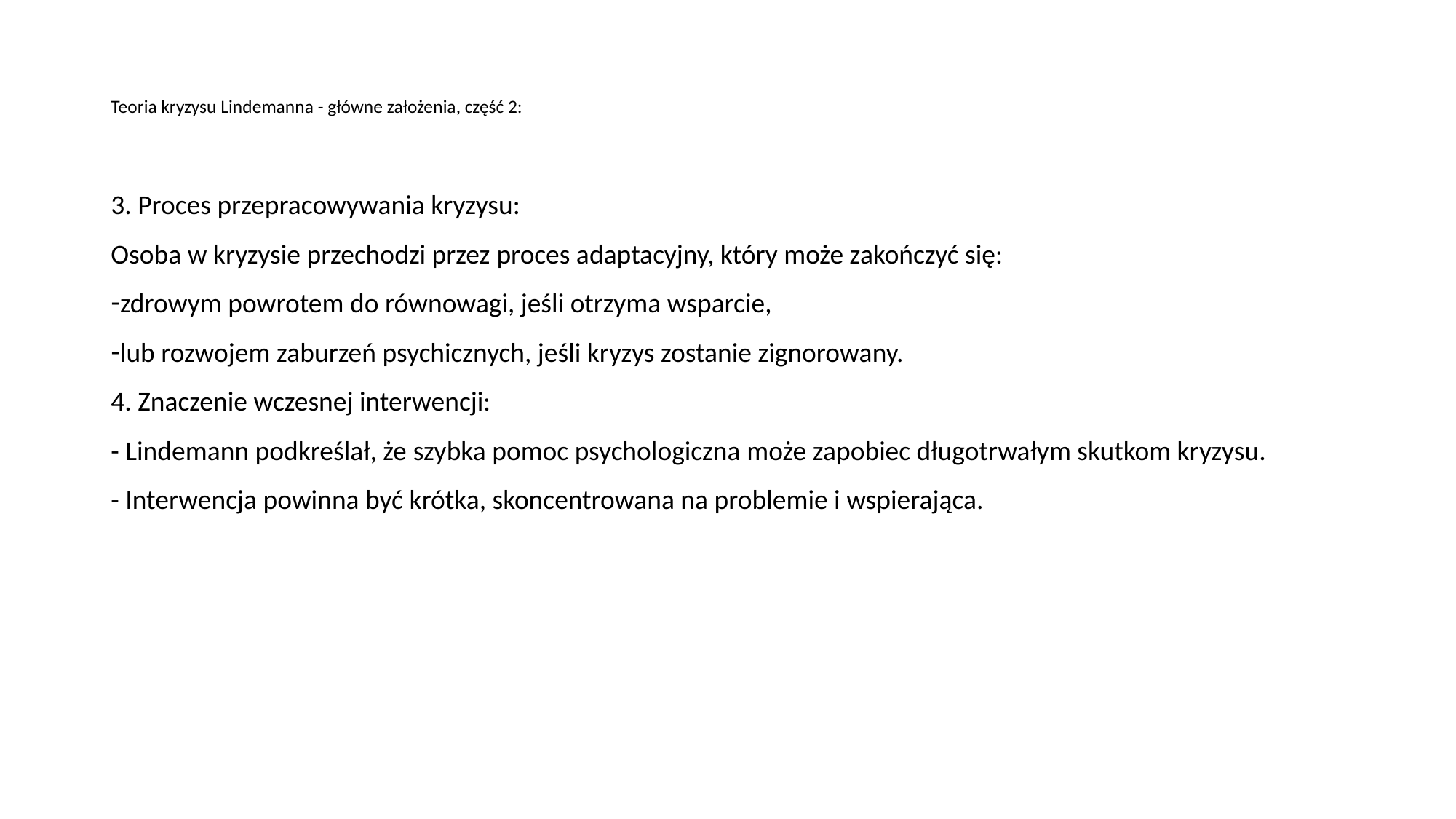

# Teoria kryzysu Lindemanna - główne założenia, część 2:
3. Proces przepracowywania kryzysu:
Osoba w kryzysie przechodzi przez proces adaptacyjny, który może zakończyć się:
zdrowym powrotem do równowagi, jeśli otrzyma wsparcie,
lub rozwojem zaburzeń psychicznych, jeśli kryzys zostanie zignorowany.
4. Znaczenie wczesnej interwencji:
- Lindemann podkreślał, że szybka pomoc psychologiczna może zapobiec długotrwałym skutkom kryzysu.
- Interwencja powinna być krótka, skoncentrowana na problemie i wspierająca.